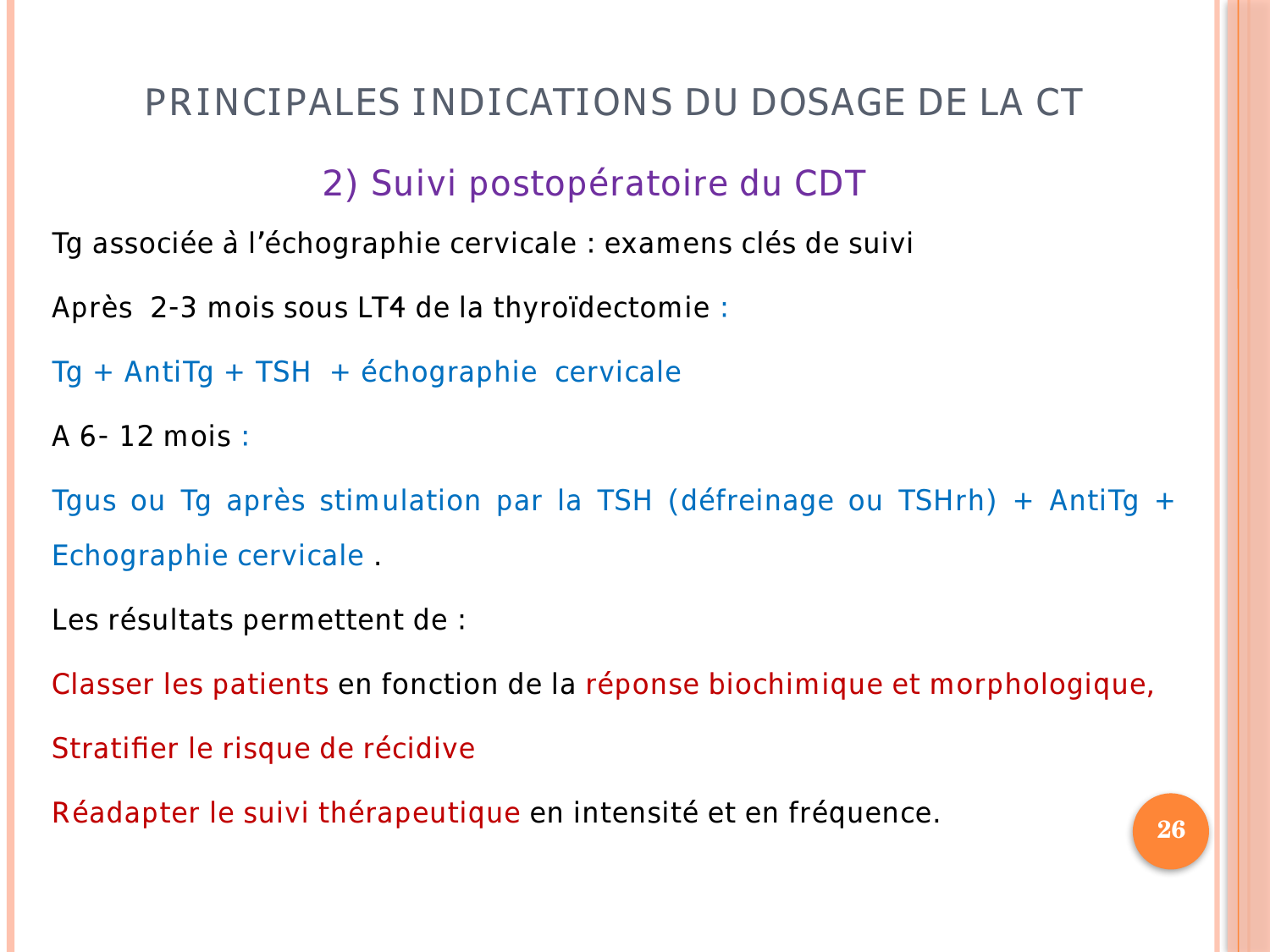

# Principales indications du dosage de la CT
2) Suivi postopératoire du CDT
Tg associée à l’échographie cervicale : examens clés de suivi
Après  2-3 mois sous LT4 de la thyroïdectomie :
Tg + AntiTg + TSH  + échographie  cervicale
A 6- 12 mois :
Tgus ou Tg après stimulation par la TSH (défreinage ou TSHrh) + AntiTg + Echographie cervicale .
Les résultats permettent de :
Classer les patients en fonction de la réponse biochimique et morphologique,
Stratifier le risque de récidive
Réadapter le suivi thérapeutique en intensité et en fréquence.

26